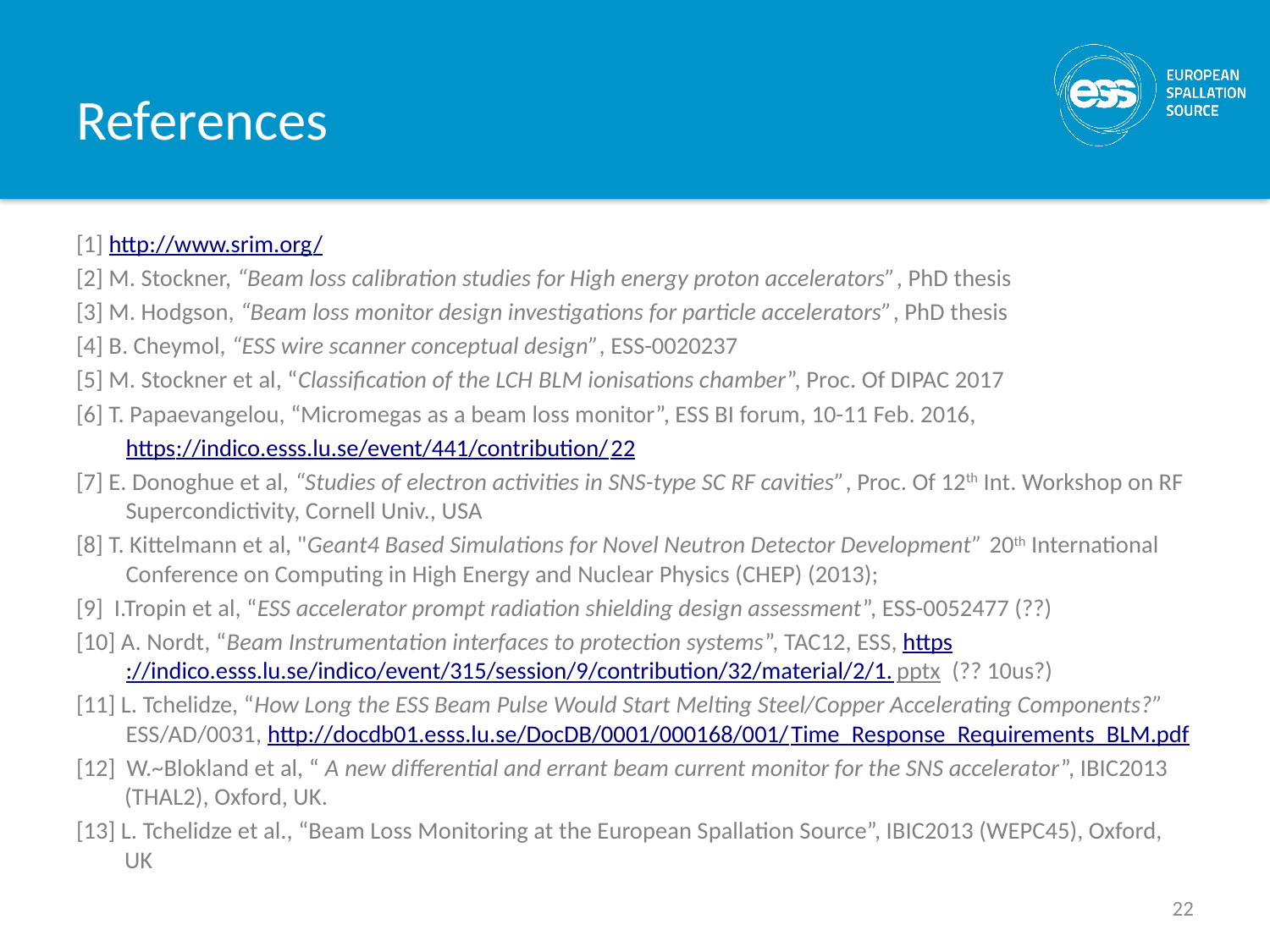

# References
[1] http://www.srim.org/
[2] M. Stockner, “Beam loss calibration studies for High energy proton accelerators”, PhD thesis
[3] M. Hodgson, “Beam loss monitor design investigations for particle accelerators”, PhD thesis
[4] B. Cheymol, “ESS wire scanner conceptual design”, ESS-0020237
[5] M. Stockner et al, “Classification of the LCH BLM ionisations chamber”, Proc. Of DIPAC 2017
[6] T. Papaevangelou, “Micromegas as a beam loss monitor”, ESS BI forum, 10-11 Feb. 2016,
	https://indico.esss.lu.se/event/441/contribution/22
[7] E. Donoghue et al, “Studies of electron activities in SNS-type SC RF cavities”, Proc. Of 12th Int. Workshop on RF Supercondictivity, Cornell Univ., USA
[8] T. Kittelmann et al, "Geant4 Based Simulations for Novel Neutron Detector Development” 20th International Conference on Computing in High Energy and Nuclear Physics (CHEP) (2013);
[9]  I.Tropin et al, “ESS accelerator prompt radiation shielding design assessment”, ESS-0052477 (??)
[10] A. Nordt, “Beam Instrumentation interfaces to protection systems”, TAC12, ESS, https://indico.esss.lu.se/indico/event/315/session/9/contribution/32/material/2/1.pptx  (?? 10us?)
[11] L. Tchelidze, “How Long the ESS Beam Pulse Would Start Melting Steel/Copper Accelerating Components?” ESS/AD/0031, http://docdb01.esss.lu.se/DocDB/0001/000168/001/Time_Response_Requirements_BLM.pdf
[12]  W.~Blokland et al, “ A new differential and errant beam current monitor for the SNS accelerator”, IBIC2013 (THAL2), Oxford, UK.
[13] L. Tchelidze et al., “Beam Loss Monitoring at the European Spallation Source”, IBIC2013 (WEPC45), Oxford, UK

22